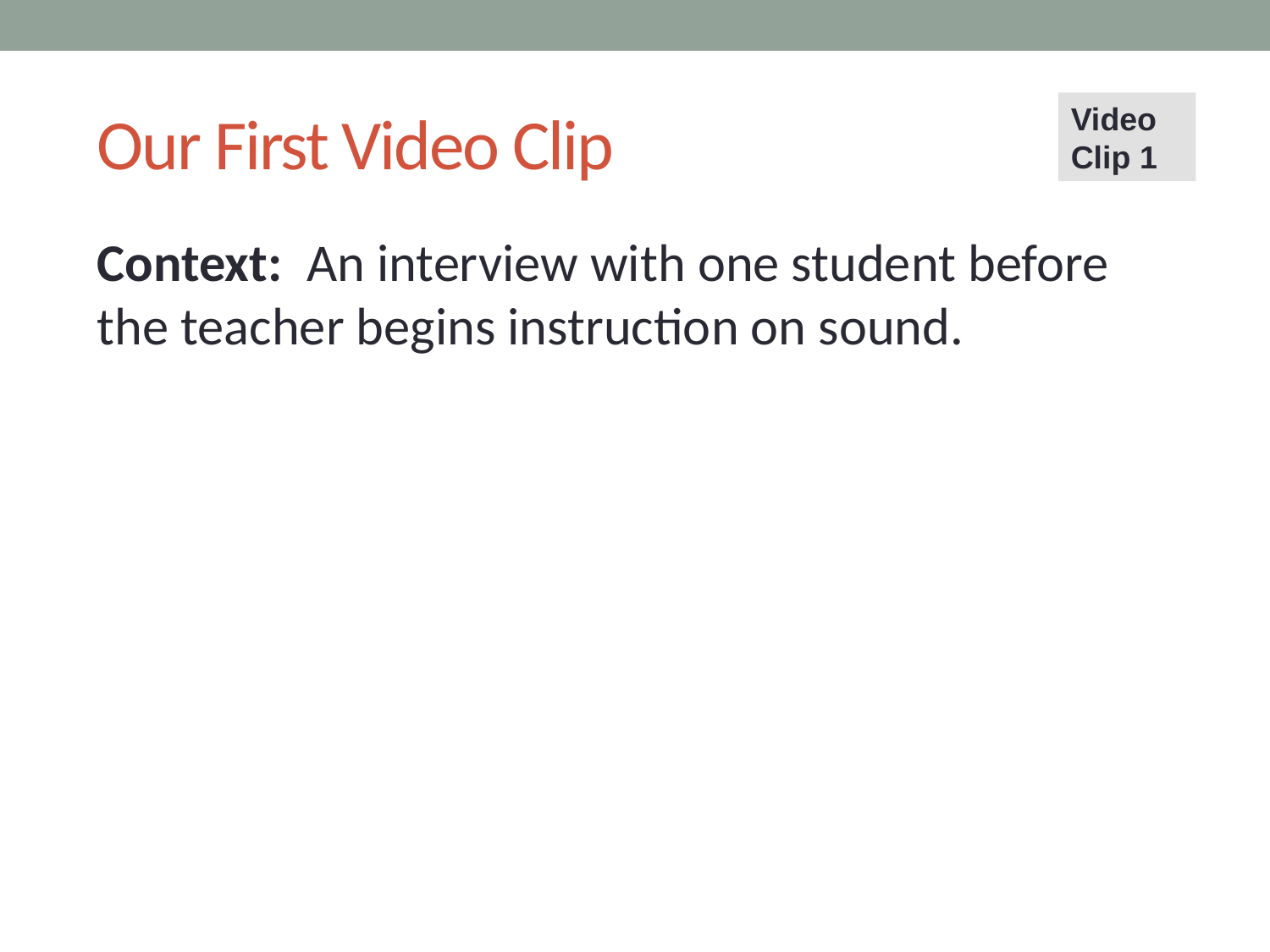

# Our First Video Clip
Video Clip 1
Context:  An interview with one student before the teacher begins instruction on sound.